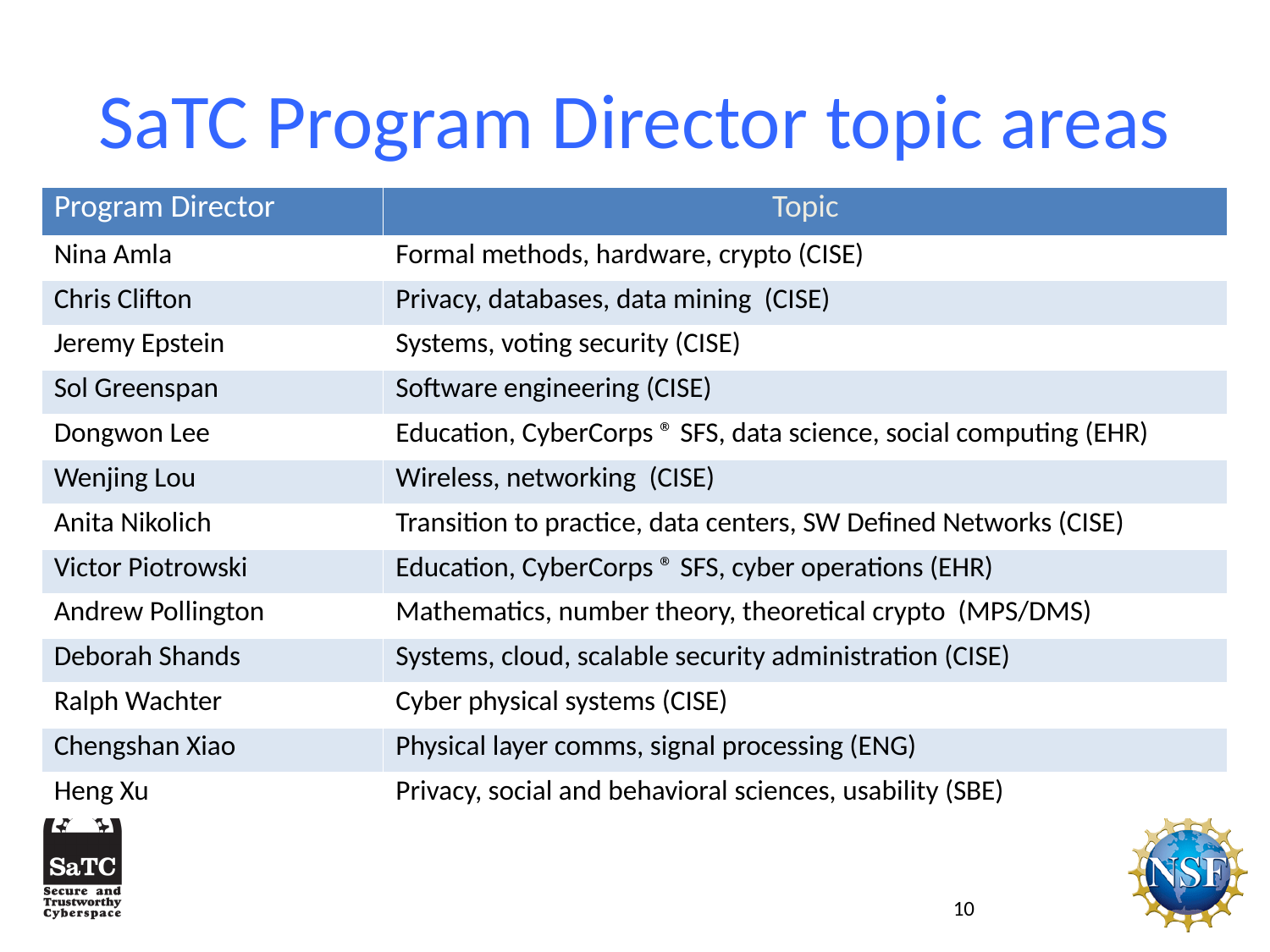

# SaTC Program Director topic areas
| Program Director | Topic |
| --- | --- |
| Nina Amla | Formal methods, hardware, crypto (CISE) |
| Chris Clifton | Privacy, databases, data mining (CISE) |
| Jeremy Epstein | Systems, voting security (CISE) |
| Sol Greenspan | Software engineering (CISE) |
| Dongwon Lee | Education, CyberCorps ® SFS, data science, social computing (EHR) |
| Wenjing Lou | Wireless, networking (CISE) |
| Anita Nikolich | Transition to practice, data centers, SW Defined Networks (CISE) |
| Victor Piotrowski | Education, CyberCorps ® SFS, cyber operations (EHR) |
| Andrew Pollington | Mathematics, number theory, theoretical crypto (MPS/DMS) |
| Deborah Shands | Systems, cloud, scalable security administration (CISE) |
| Ralph Wachter | Cyber physical systems (CISE) |
| Chengshan Xiao | Physical layer comms, signal processing (ENG) |
| Heng Xu | Privacy, social and behavioral sciences, usability (SBE) |
10